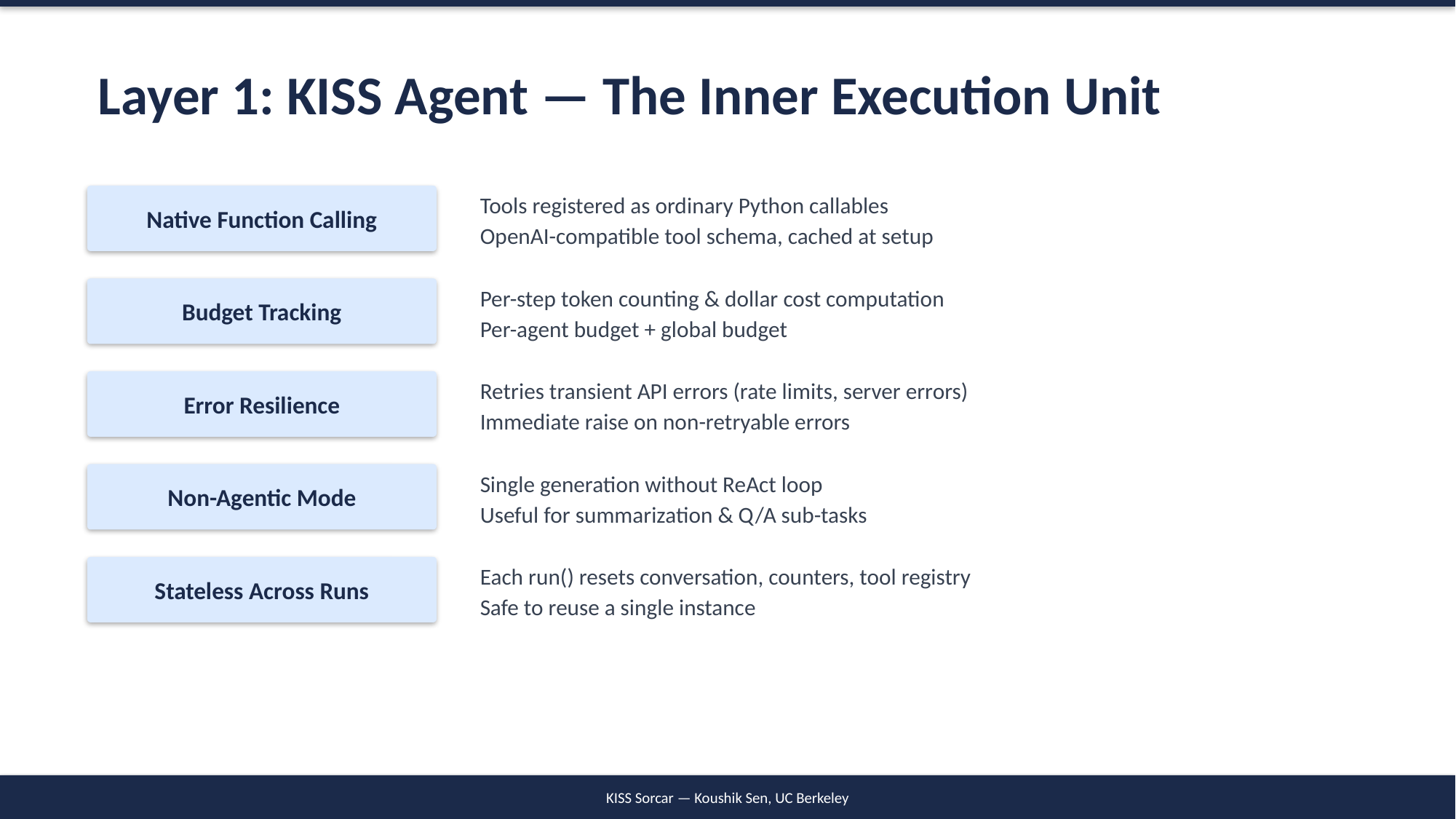

Layer 1: KISS Agent — The Inner Execution Unit
Native Function Calling
Tools registered as ordinary Python callables
OpenAI-compatible tool schema, cached at setup
Per-step token counting & dollar cost computation
Per-agent budget + global budget
Budget Tracking
Error Resilience
Retries transient API errors (rate limits, server errors)
Immediate raise on non-retryable errors
Non-Agentic Mode
Single generation without ReAct loop
Useful for summarization & Q/A sub-tasks
Stateless Across Runs
Each run() resets conversation, counters, tool registry
Safe to reuse a single instance
KISS Sorcar — Koushik Sen, UC Berkeley